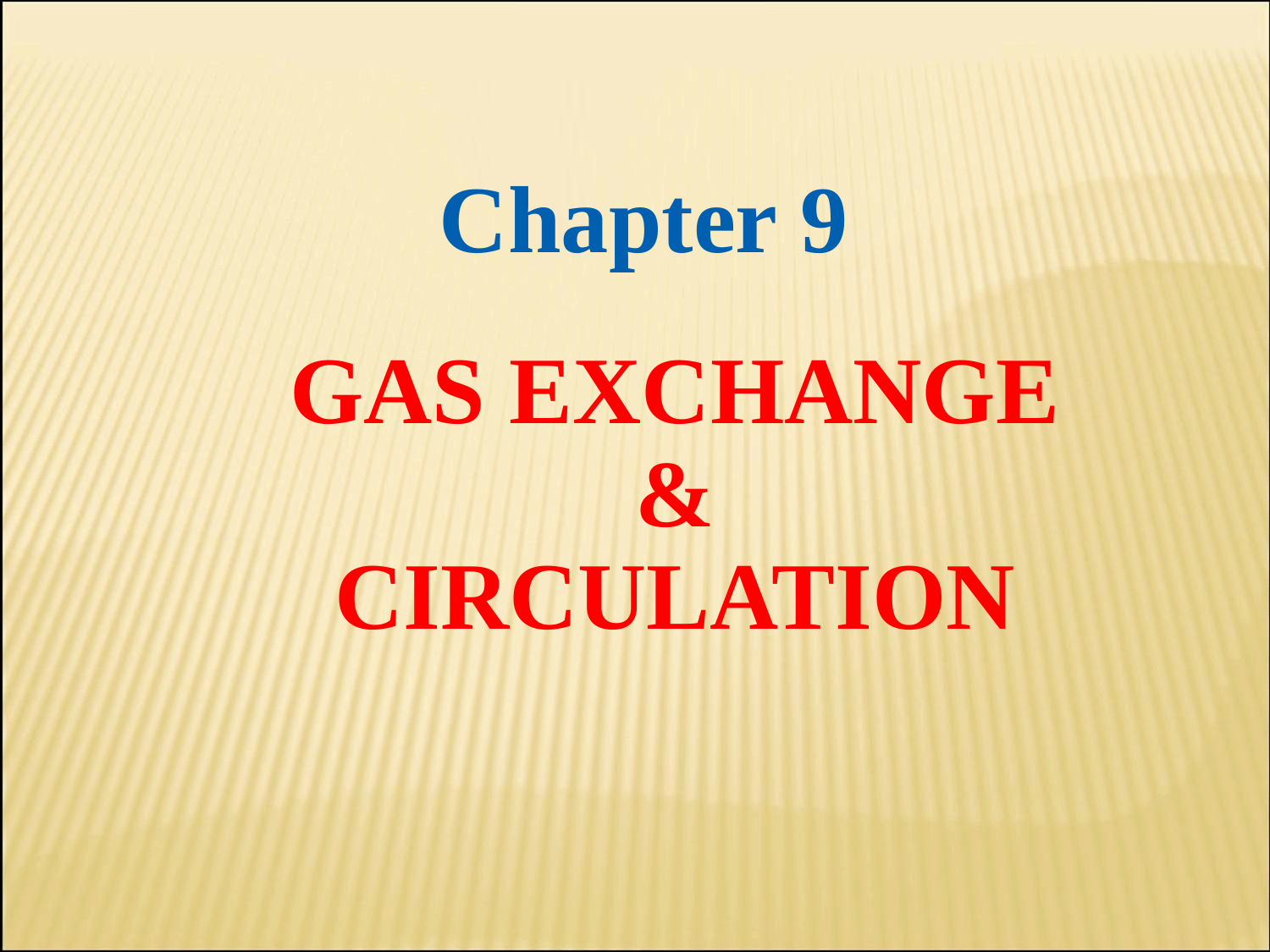

# Chapter 9 GAS EXCHANGE & CIRCULATION